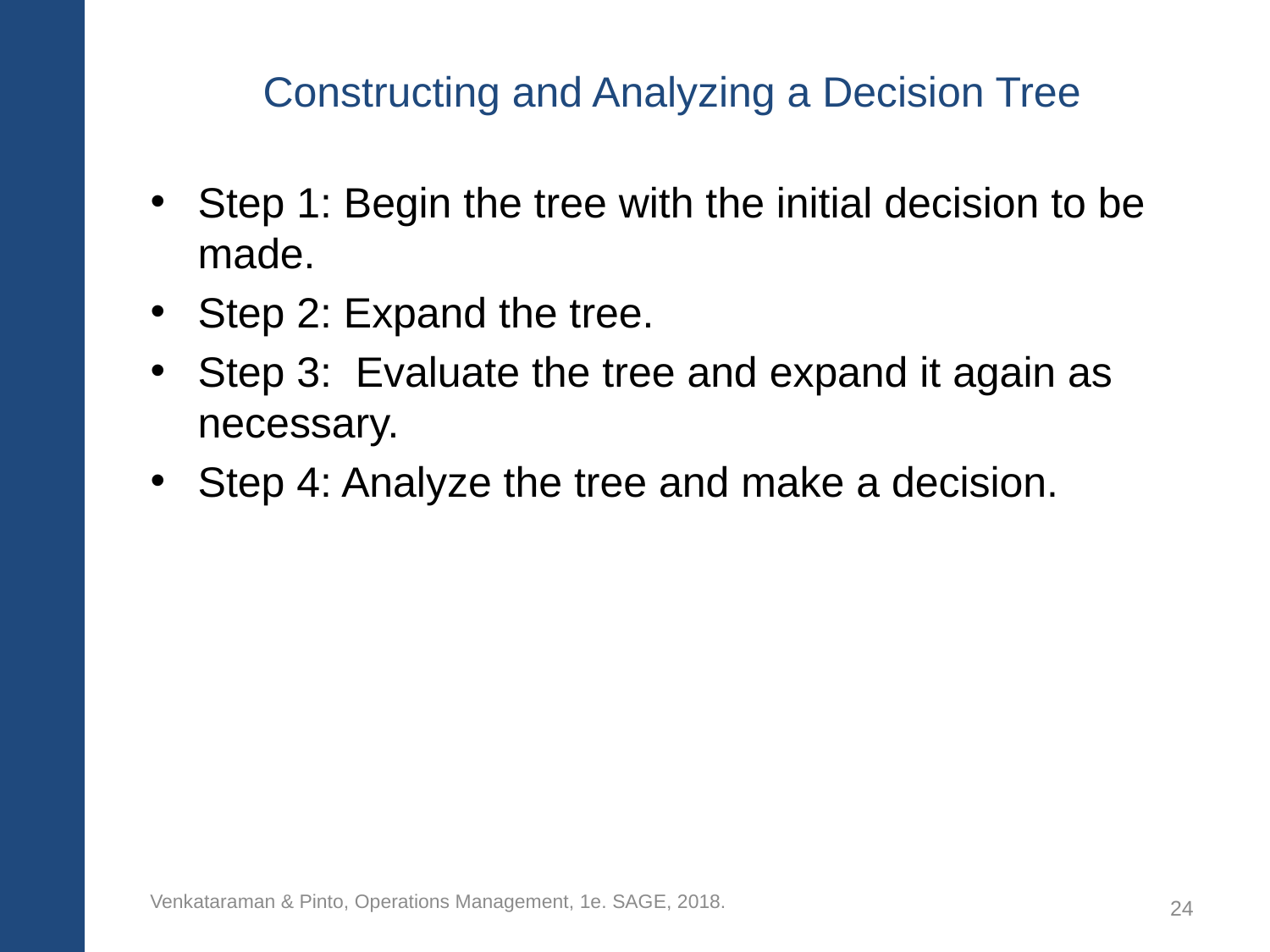

# Constructing and Analyzing a Decision Tree
Step 1: Begin the tree with the initial decision to be made.
Step 2: Expand the tree.
Step 3:  Evaluate the tree and expand it again as necessary.
Step 4: Analyze the tree and make a decision.
Venkataraman & Pinto, Operations Management, 1e. SAGE, 2018.
24